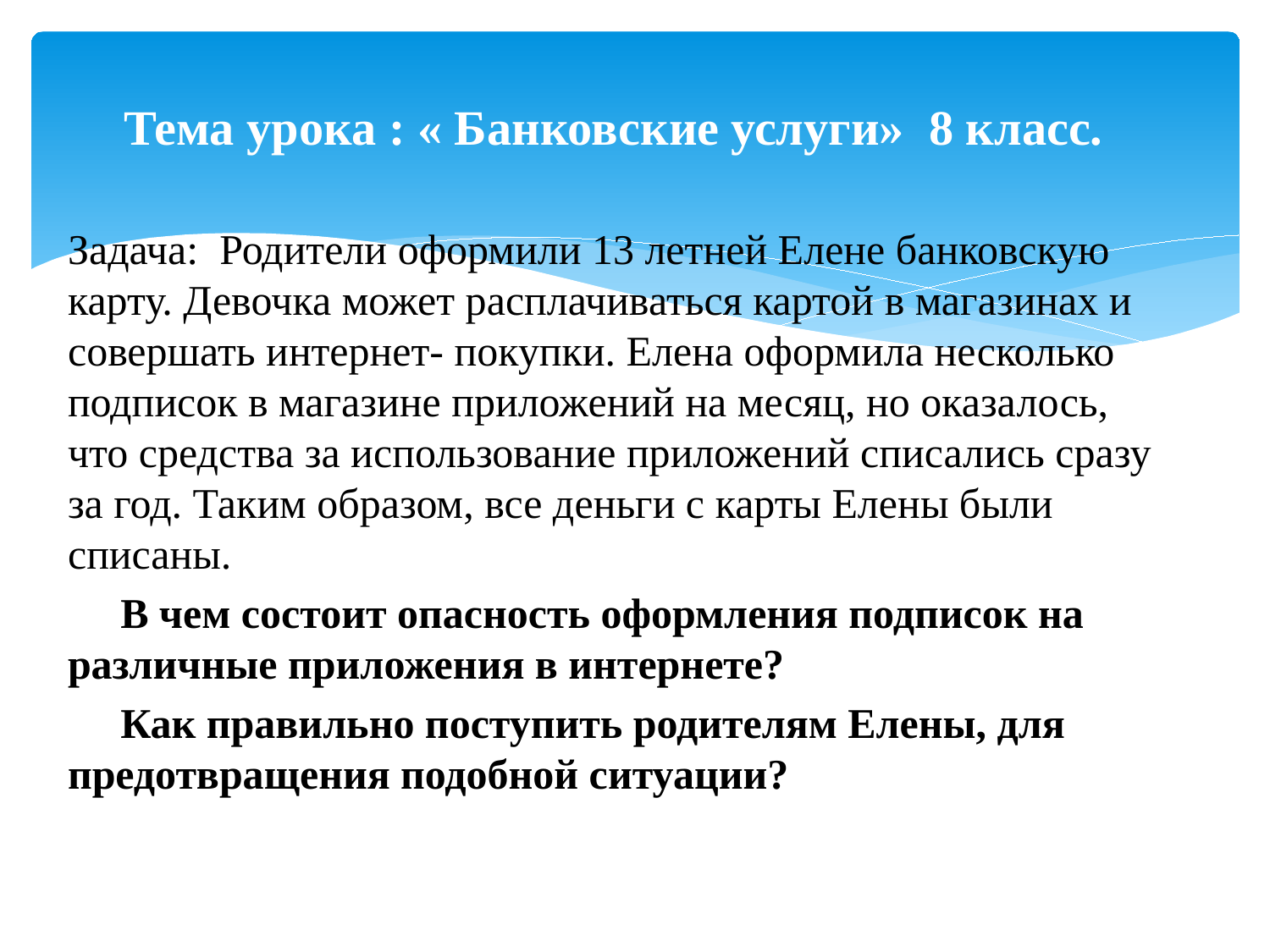

# Тема урока : « Банковские услуги»  8 класс.
Задача:  Родители оформили 13 летней Елене банковскую карту. Девочка может расплачиваться картой в магазинах и совершать интернет- покупки. Елена оформила несколько подписок в магазине приложений на месяц, но оказалось, что средства за использование приложений списались сразу за год. Таким образом, все деньги с карты Елены были списаны.
     В чем состоит опасность оформления подписок на различные приложения в интернете?
     Как правильно поступить родителям Елены, для предотвращения подобной ситуации?